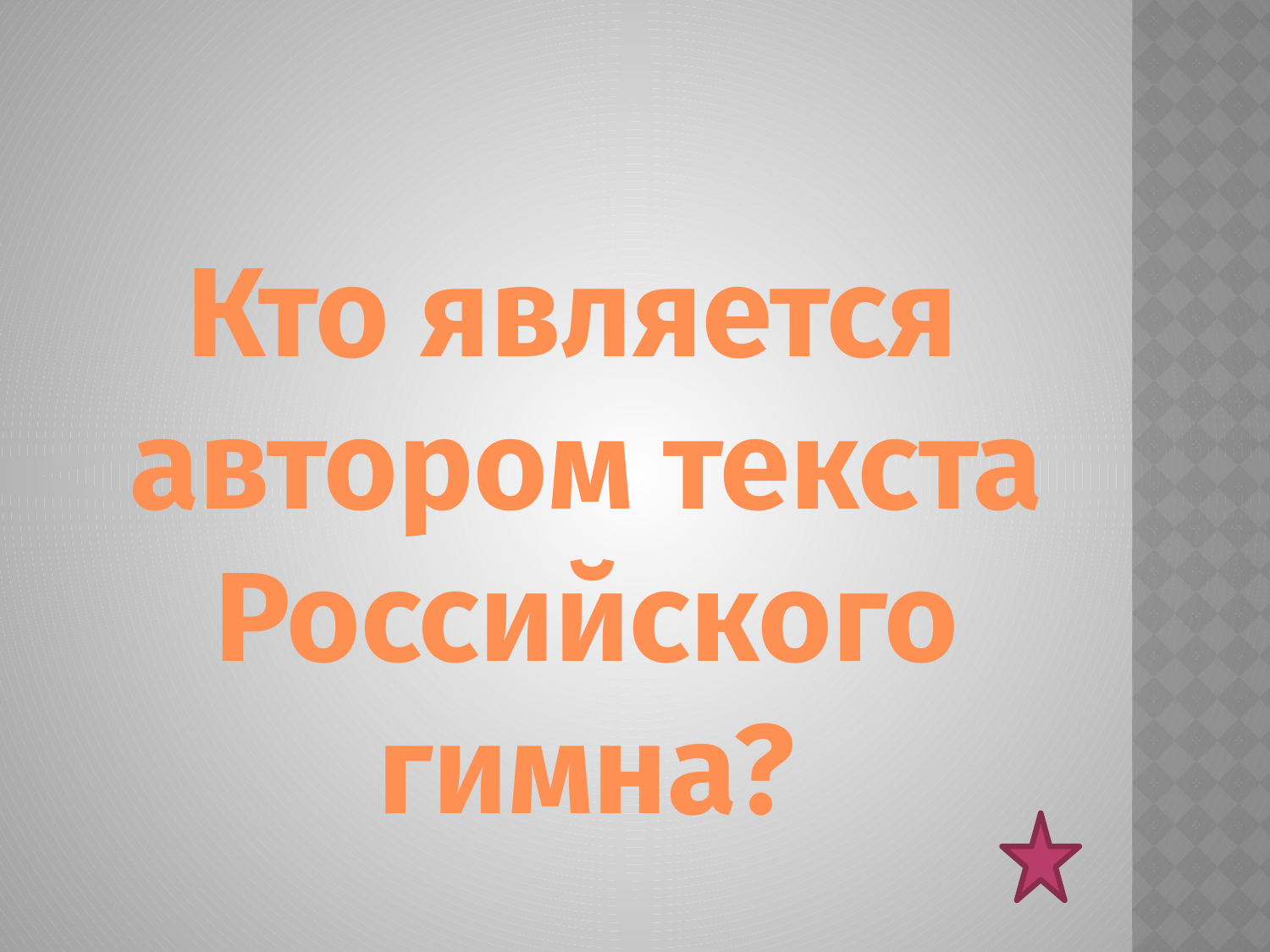

#
 Кто является автором текста Российского гимна?